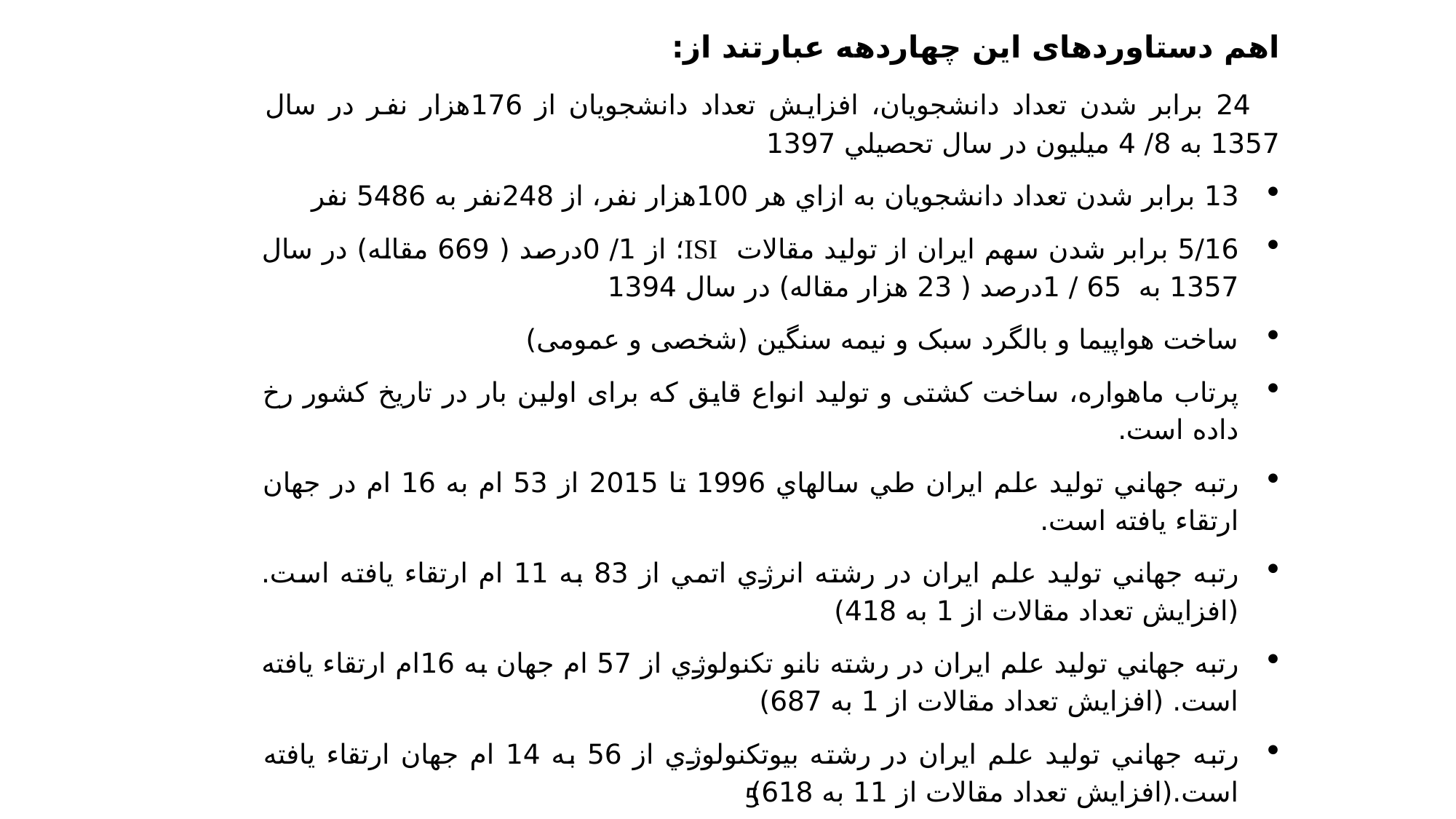

اهم دستاوردهای این چهاردهه عبارتند از:
  24 برابر شدن تعداد دانشجويان، افزايش تعداد دانشجويان از 176هزار نفر در سال 1357 به 8/ 4 ميليون در سال تحصيلي 1397
13 برابر شدن تعداد دانشجويان به ازاي هر 100هزار نفر، از 248نفر به 5486 نفر
5/16 برابر شدن سهم ايران از توليد مقالات  ISI؛ از 1/ 0درصد ( 669 مقاله) در سال 1357 به  65 / 1درصد ( 23 هزار مقاله) در سال 1394
ساخت هواپیما و بالگرد سبک و نیمه سنگین (شخصی و عمومی)
پرتاب ماهواره، ساخت کشتی و تولید انواع قایق که برای اولین بار در تاریخ کشور رخ داده است.
رتبه جهاني توليد علم ايران طي سالهاي 1996 تا 2015 از 53 ام به 16 ام در جهان ارتقاء يافته است.
رتبه جهاني توليد علم ايران در رشته انرژي اتمي از 83 به 11 ام ارتقاء يافته است.(افزايش تعداد مقالات از 1 به 418)
رتبه جهاني توليد علم ايران در رشته نانو تکنولوژي از 57 ام جهان به 16ام ارتقاء يافته است. (افزايش تعداد مقالات از 1 به 687)
رتبه جهاني توليد علم ايران در رشته بيوتکنولوژي از 56 به 14 ام جهان ارتقاء يافته است.(افزايش تعداد مقالات از 11 به 618)
رتبه جهاني توليد علم ايران در رشته مهندسي هواوفضا از 43 به 11 ام جهان ارتقاء يافته است.     ( افزايش تعداد مقالات از 4 به 341)
5